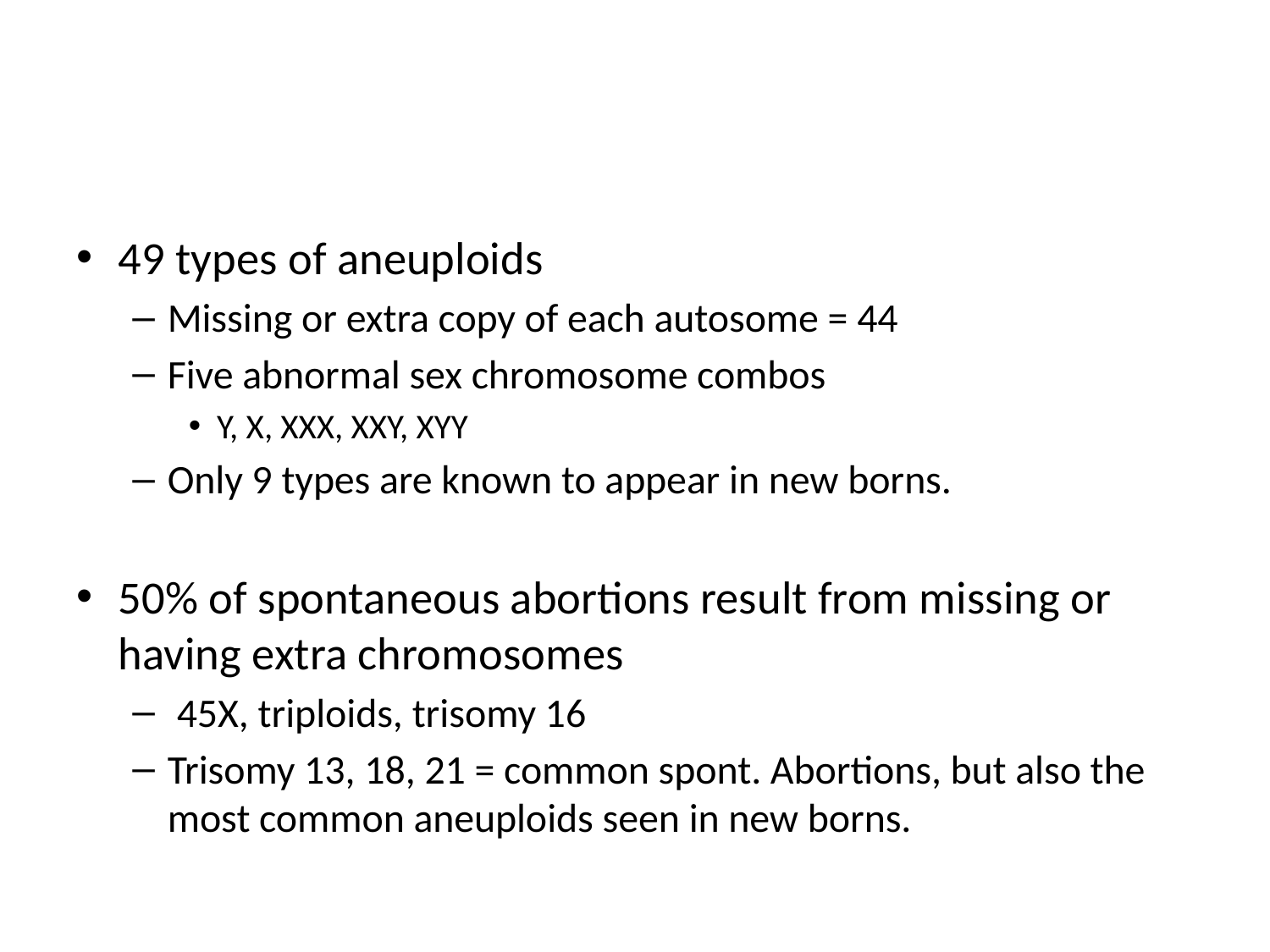

#
49 types of aneuploids
Missing or extra copy of each autosome = 44
Five abnormal sex chromosome combos
Y, X, XXX, XXY, XYY
Only 9 types are known to appear in new borns.

50% of spontaneous abortions result from missing or having extra chromosomes
 45X, triploids, trisomy 16
Trisomy 13, 18, 21 = common spont. Abortions, but also the most common aneuploids seen in new borns.